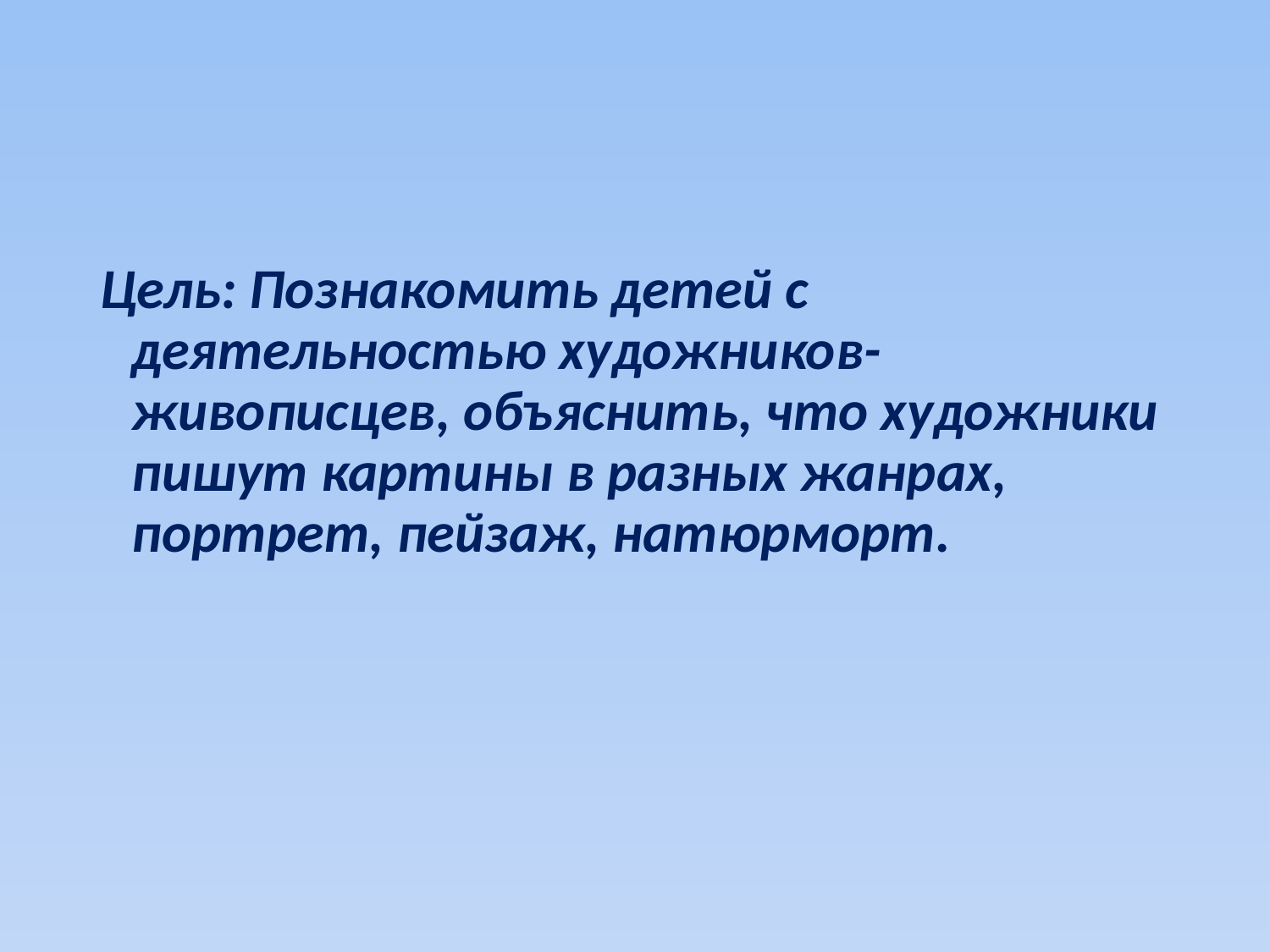

#
Цель: Познакомить детей с деятельностью художников-живописцев, объяснить, что художники пишут картины в разных жанрах, портрет, пейзаж, натюрморт.